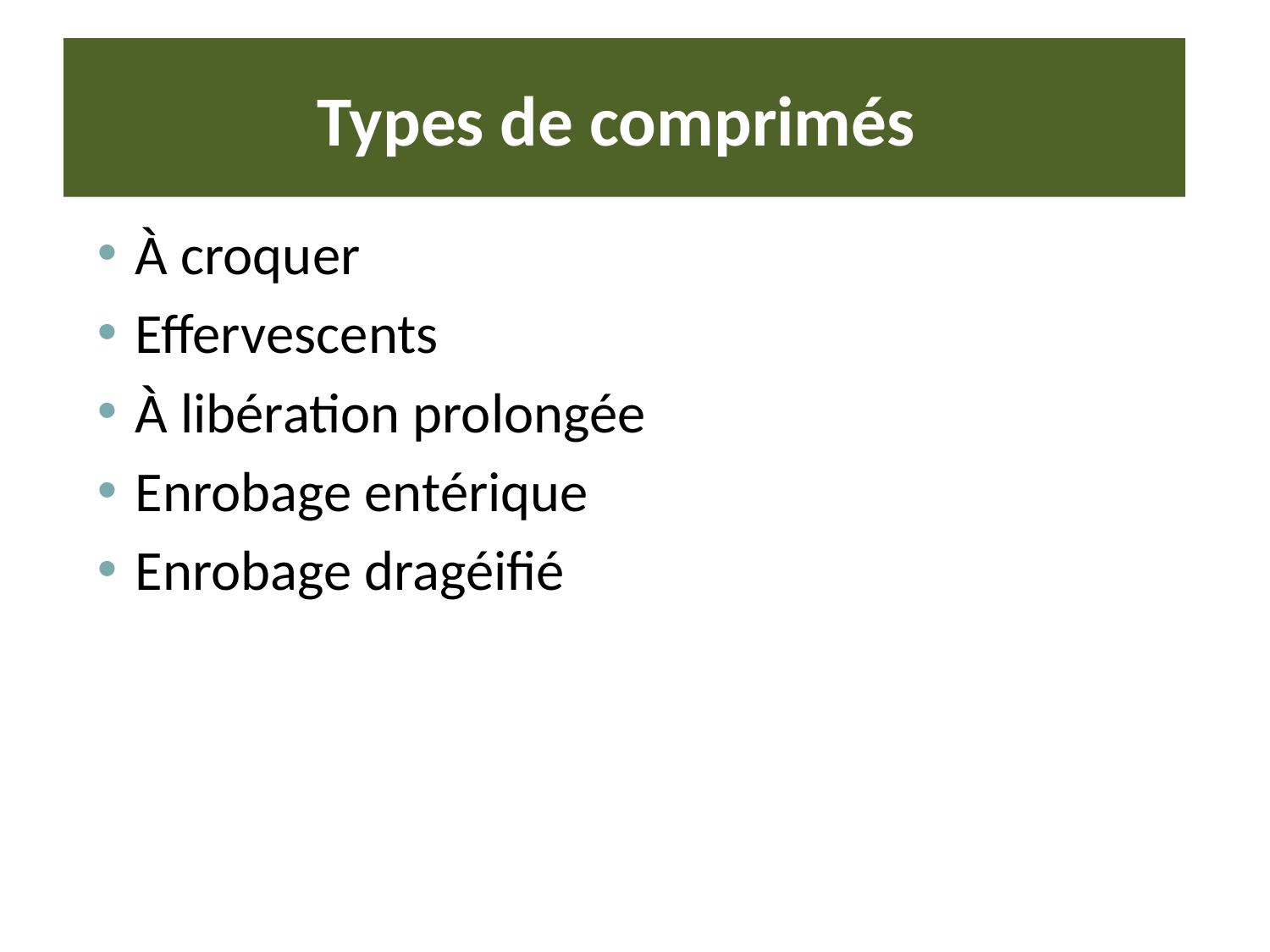

# Types de comprimés
À croquer
Effervescents
À libération prolongée
Enrobage entérique
Enrobage dragéifié